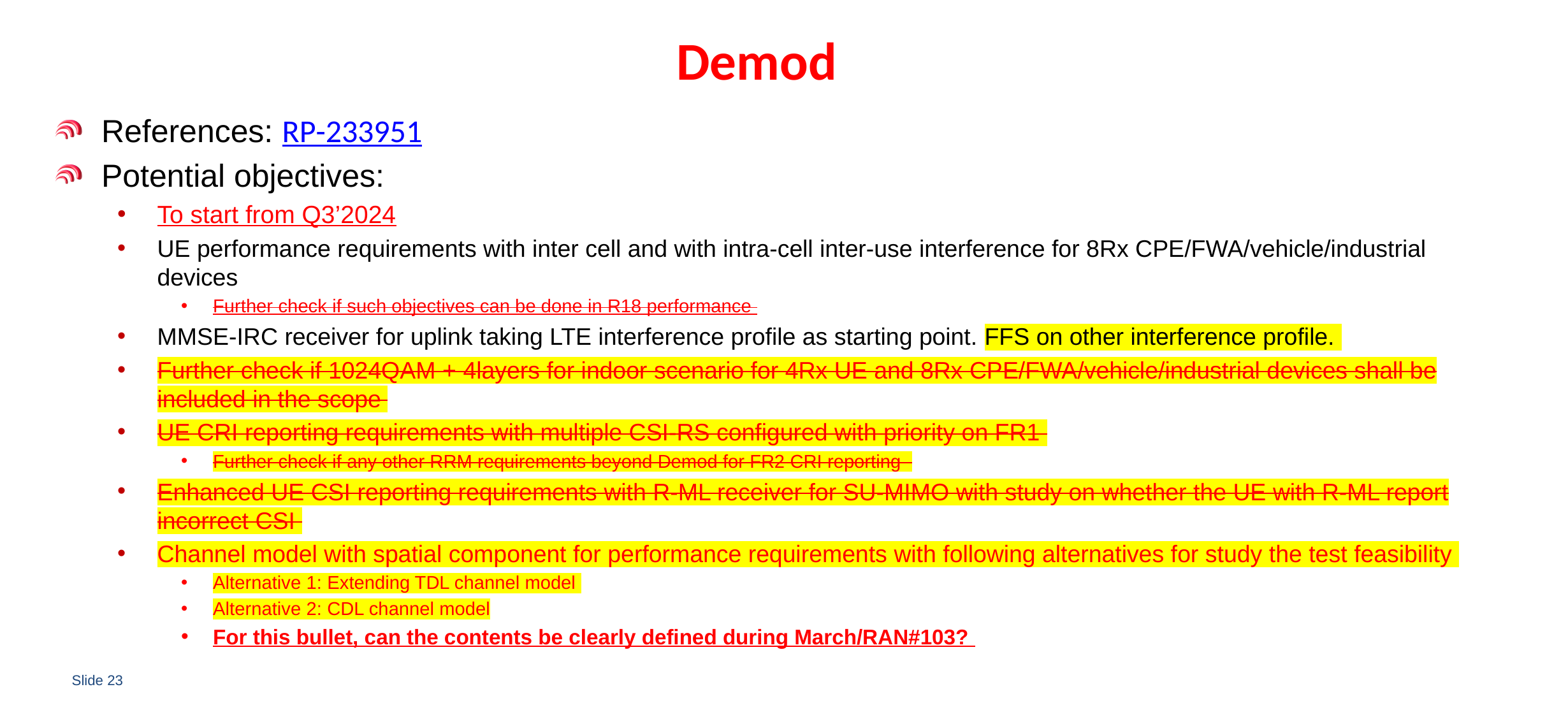

# Demod
References: RP-233951
Potential objectives:
To start from Q3’2024
UE performance requirements with inter cell and with intra-cell inter-use interference for 8Rx CPE/FWA/vehicle/industrial devices
Further check if such objectives can be done in R18 performance
MMSE-IRC receiver for uplink taking LTE interference profile as starting point. FFS on other interference profile.
Further check if 1024QAM + 4layers for indoor scenario for 4Rx UE and 8Rx CPE/FWA/vehicle/industrial devices shall be included in the scope
UE CRI reporting requirements with multiple CSI-RS configured with priority on FR1
Further check if any other RRM requirements beyond Demod for FR2 CRI reporting
Enhanced UE CSI reporting requirements with R-ML receiver for SU-MIMO with study on whether the UE with R-ML report incorrect CSI
Channel model with spatial component for performance requirements with following alternatives for study the test feasibility
Alternative 1: Extending TDL channel model
Alternative 2: CDL channel model
For this bullet, can the contents be clearly defined during March/RAN#103?